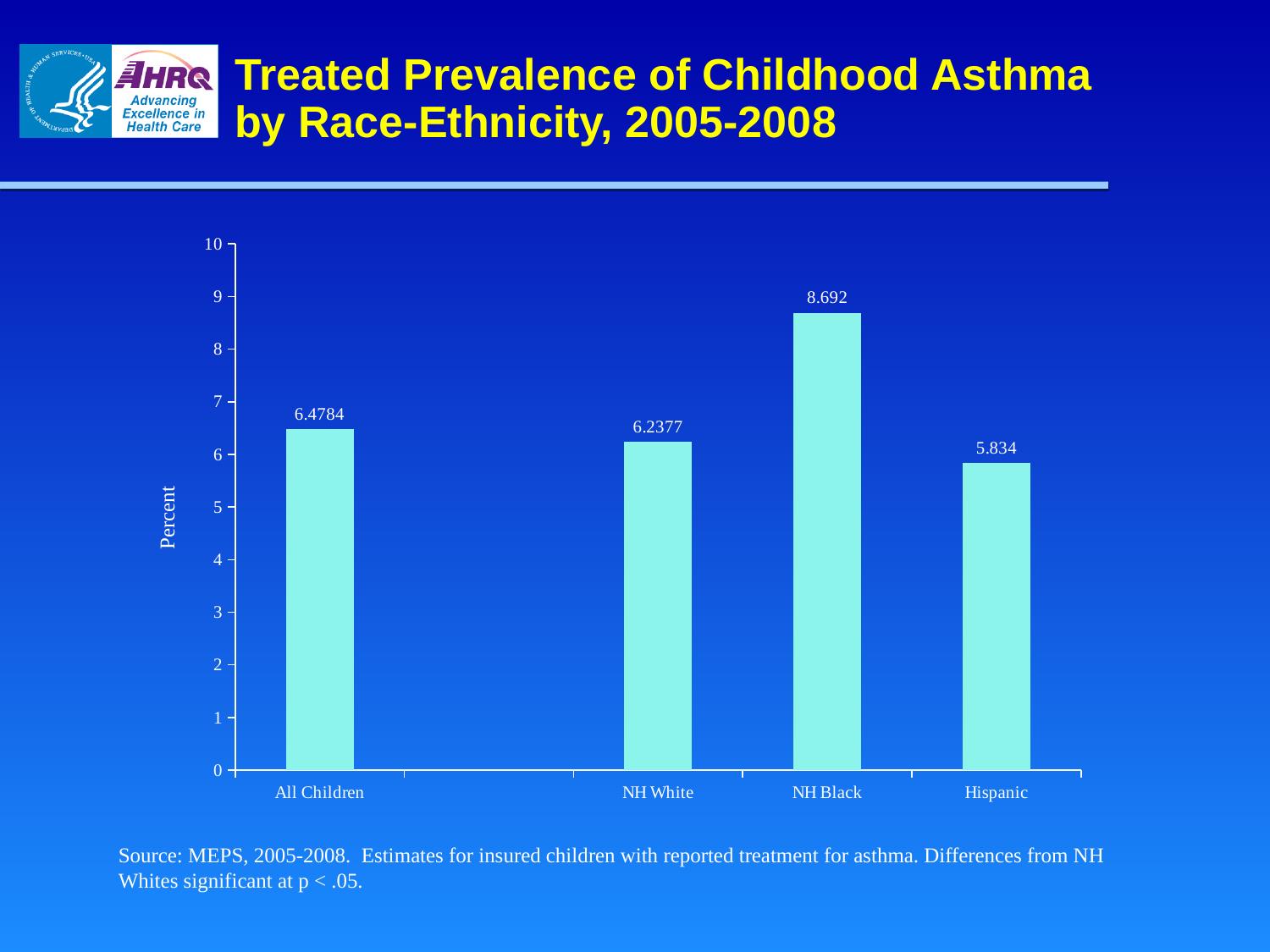

# Treated Prevalence of Childhood Asthma by Race-Ethnicity, 2005-2008

### Chart

| Category |  |
|---|---|
| All Children | 6.478400000000002 |
|  | None |
| NH White | 6.2377 |
| NH Black | 8.692 |
| Hispanic | 5.834 |
Source: MEPS, 2005-2008.  Estimates for insured children with reported treatment for asthma. Differences from NH Whites significant at p < .05.